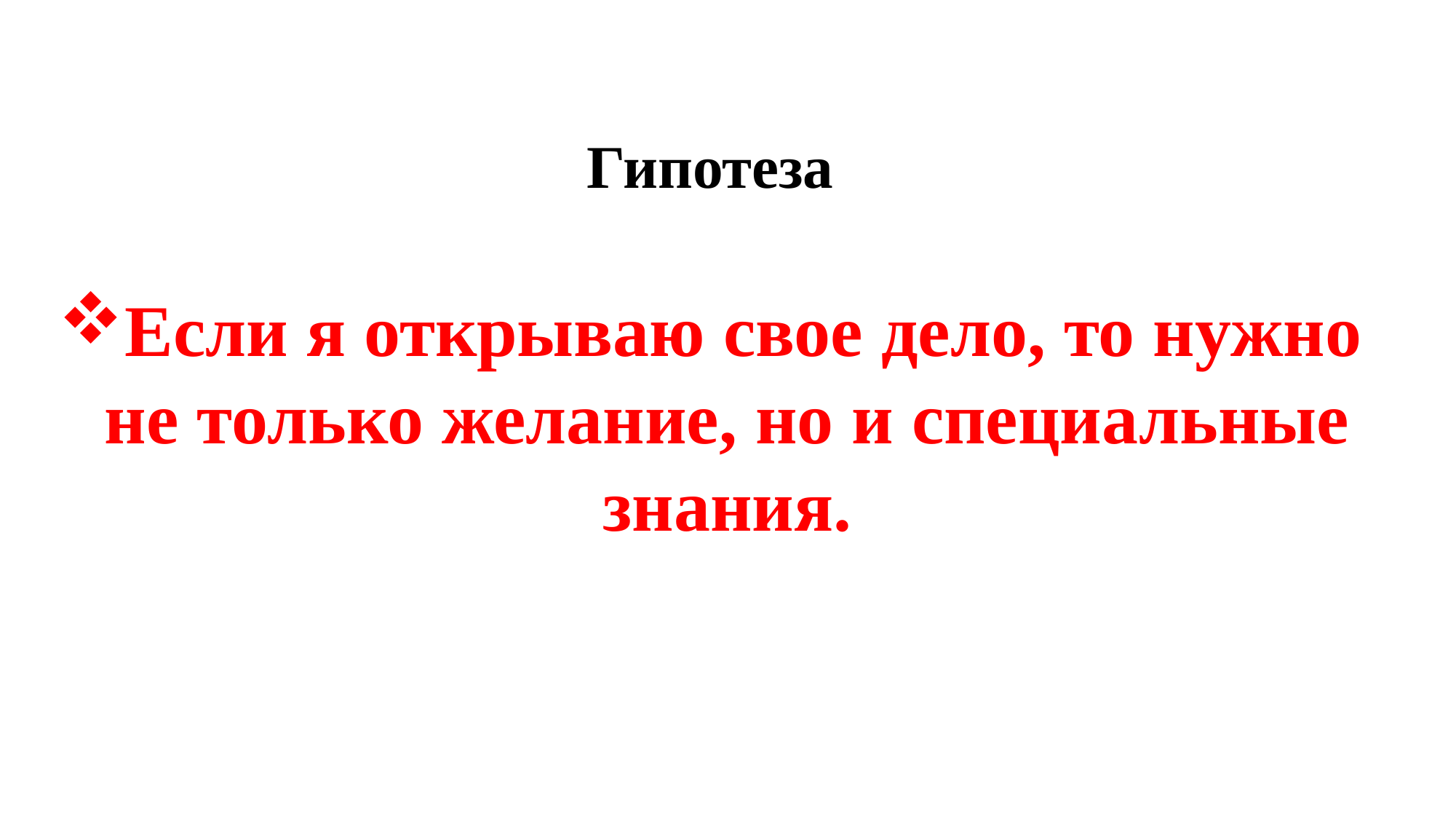

Если я открываю свое дело, то нужно не только желание, но и специальные знания.
Гипотеза